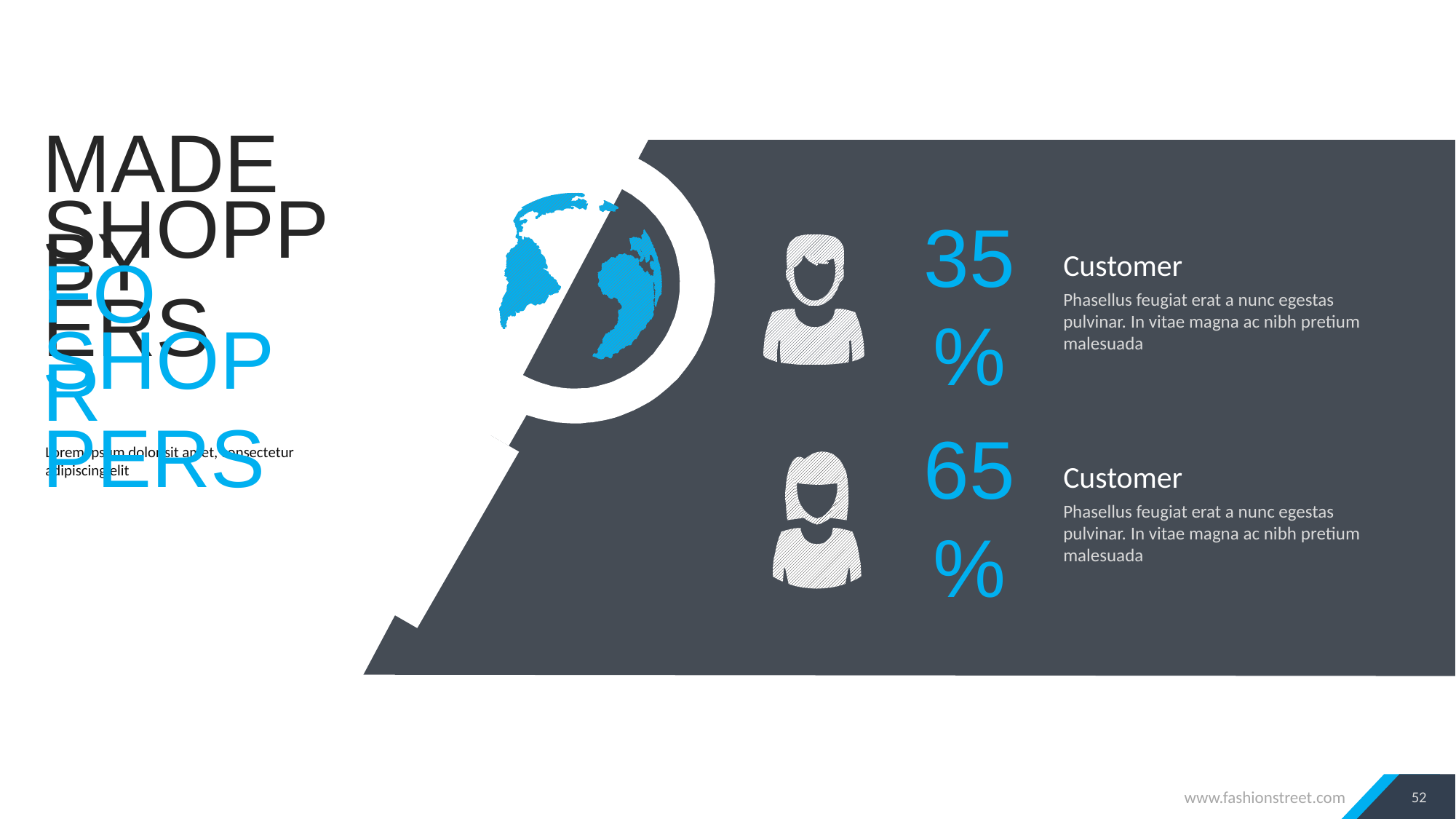

MADE BY

SHOPPERS

Customer
35%
Phasellus feugiat erat a nunc egestas pulvinar. In vitae magna ac nibh pretium malesuada
FOR
SHOPPERS
Lorem ipsum dolor sit amet, consectetur adipiscing elit

Customer
65%
Phasellus feugiat erat a nunc egestas pulvinar. In vitae magna ac nibh pretium malesuada
52